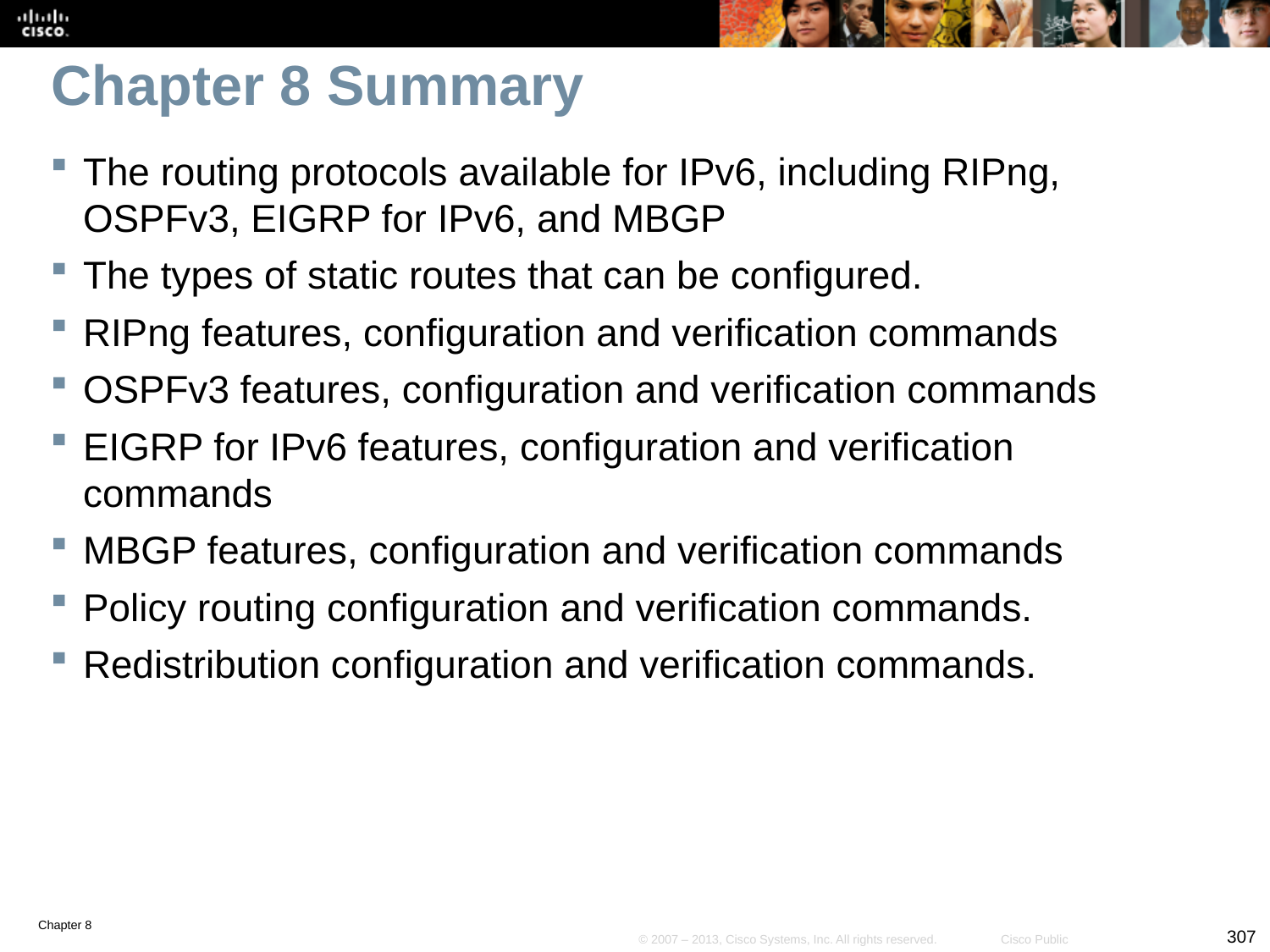

# Chapter 8 Summary
The routing protocols available for IPv6, including RIPng, OSPFv3, EIGRP for IPv6, and MBGP
The types of static routes that can be configured.
RIPng features, configuration and verification commands
OSPFv3 features, configuration and verification commands
EIGRP for IPv6 features, configuration and verification commands
MBGP features, configuration and verification commands
Policy routing configuration and verification commands.
Redistribution configuration and verification commands.